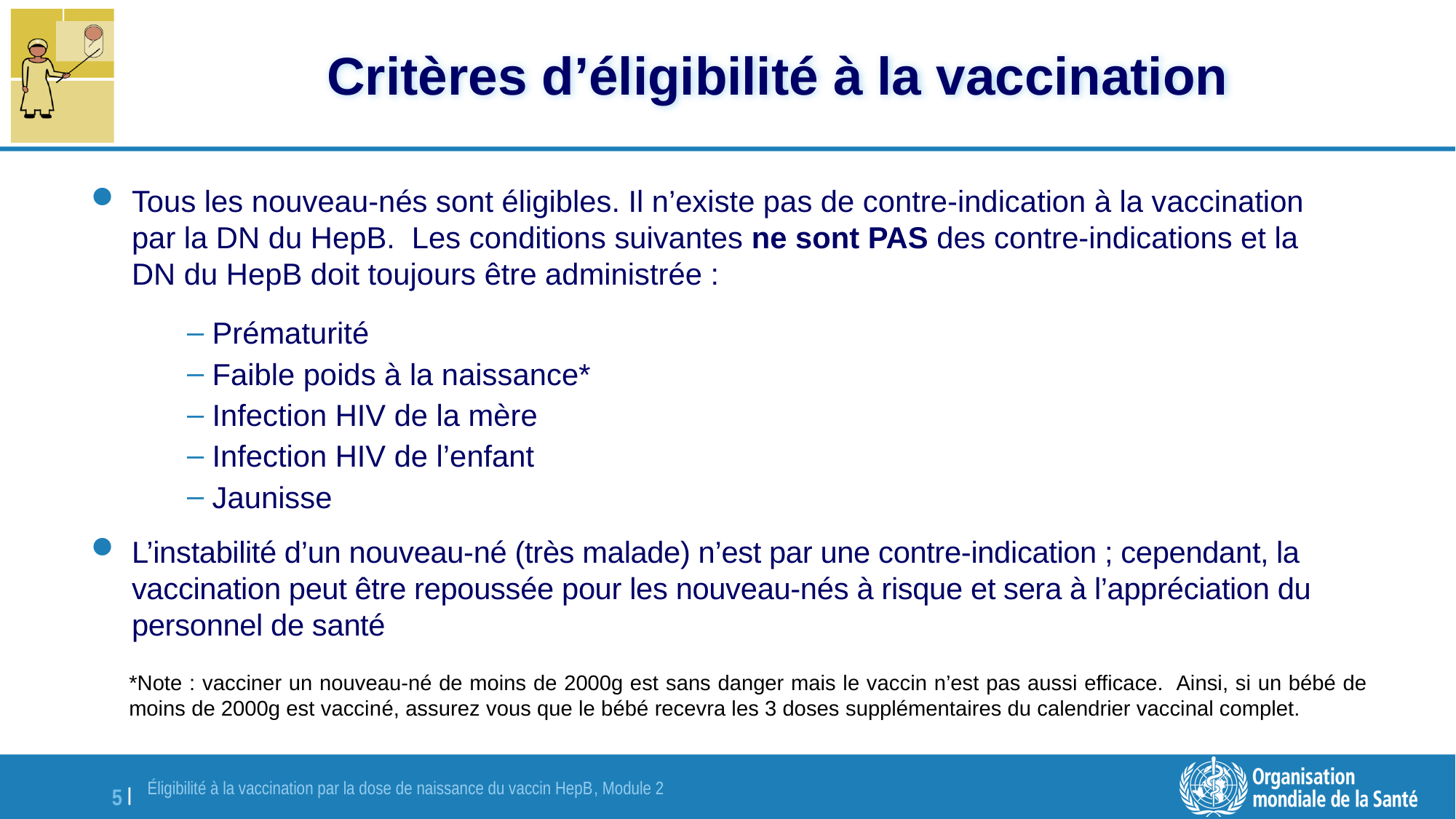

# Critères d’éligibilité à la vaccination
Tous les nouveau-nés sont éligibles. Il n’existe pas de contre-indication à la vaccination par la DN du HepB.  Les conditions suivantes ne sont PAS des contre-indications et la DN du HepB doit toujours être administrée :
 Prématurité
 Faible poids à la naissance*
 Infection HIV de la mère
 Infection HIV de l’enfant
 Jaunisse
L’instabilité d’un nouveau-né (très malade) n’est par une contre-indication ; cependant, la vaccination peut être repoussée pour les nouveau-nés à risque et sera à l’appréciation du personnel de santé
*Note : vacciner un nouveau-né de moins de 2000g est sans danger mais le vaccin n’est pas aussi efficace.  Ainsi, si un bébé de moins de 2000g est vacciné, assurez vous que le bébé recevra les 3 doses supplémentaires du calendrier vaccinal complet.